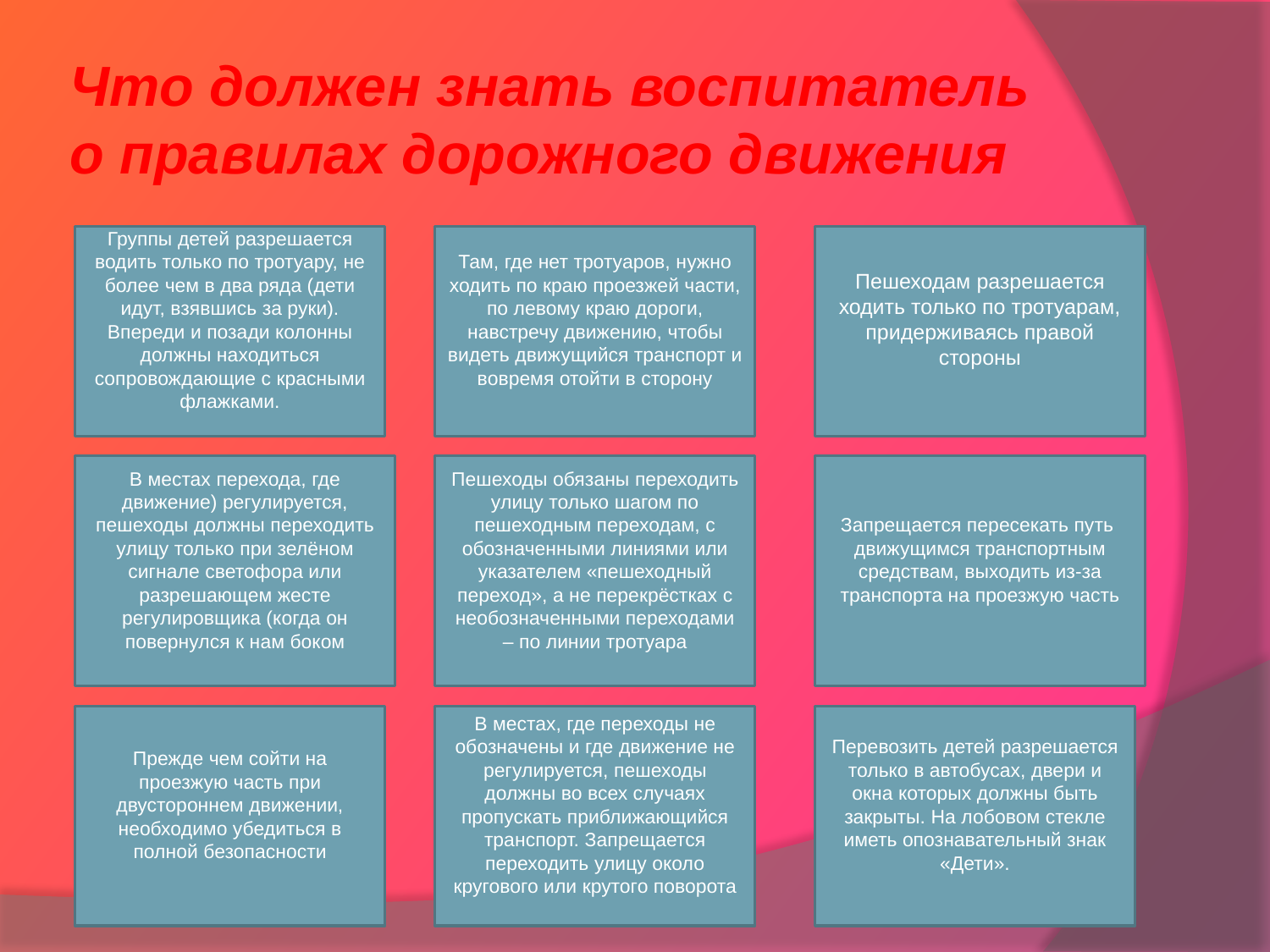

# Что должен знать воспитатель о правилах дорожного движения
Группы детей разрешается водить только по тротуару, не более чем в два ряда (дети идут, взявшись за руки). Впереди и позади колонны должны находиться сопровождающие с красными флажками.

Там, где нет тротуаров, нужно ходить по краю проезжей части, по левому краю дороги, навстречу движению, чтобы видеть движущийся транспорт и вовремя отойти в сторону

Пешеходам разрешается ходить только по тротуарам, придерживаясь правой стороны

В местах перехода, где движение) регулируется, пешеходы должны переходить улицу только при зелёном сигнале светофора или разрешающем жесте регулировщика (когда он повернулся к нам боком

Пешеходы обязаны переходить улицу только шагом по пешеходным переходам, с обозначенными линиями или указателем «пешеходный переход», а не перекрёстках с необозначенными переходами – по линии тротуара

Запрещается пересекать путь  движущимся транспортным средствам, выходить из-за транспорта на проезжую часть

Прежде чем сойти на проезжую часть при двустороннем движении, необходимо убедиться в полной безопасности

В местах, где переходы не обозначены и где движение не регулируется, пешеходы должны во всех случаях пропускать приближающийся транспорт. Запрещается переходить улицу около кругового или крутого поворота

Перевозить детей разрешается только в автобусах, двери и окна которых должны быть закрыты. На лобовом стекле иметь опознавательный знак «Дети».